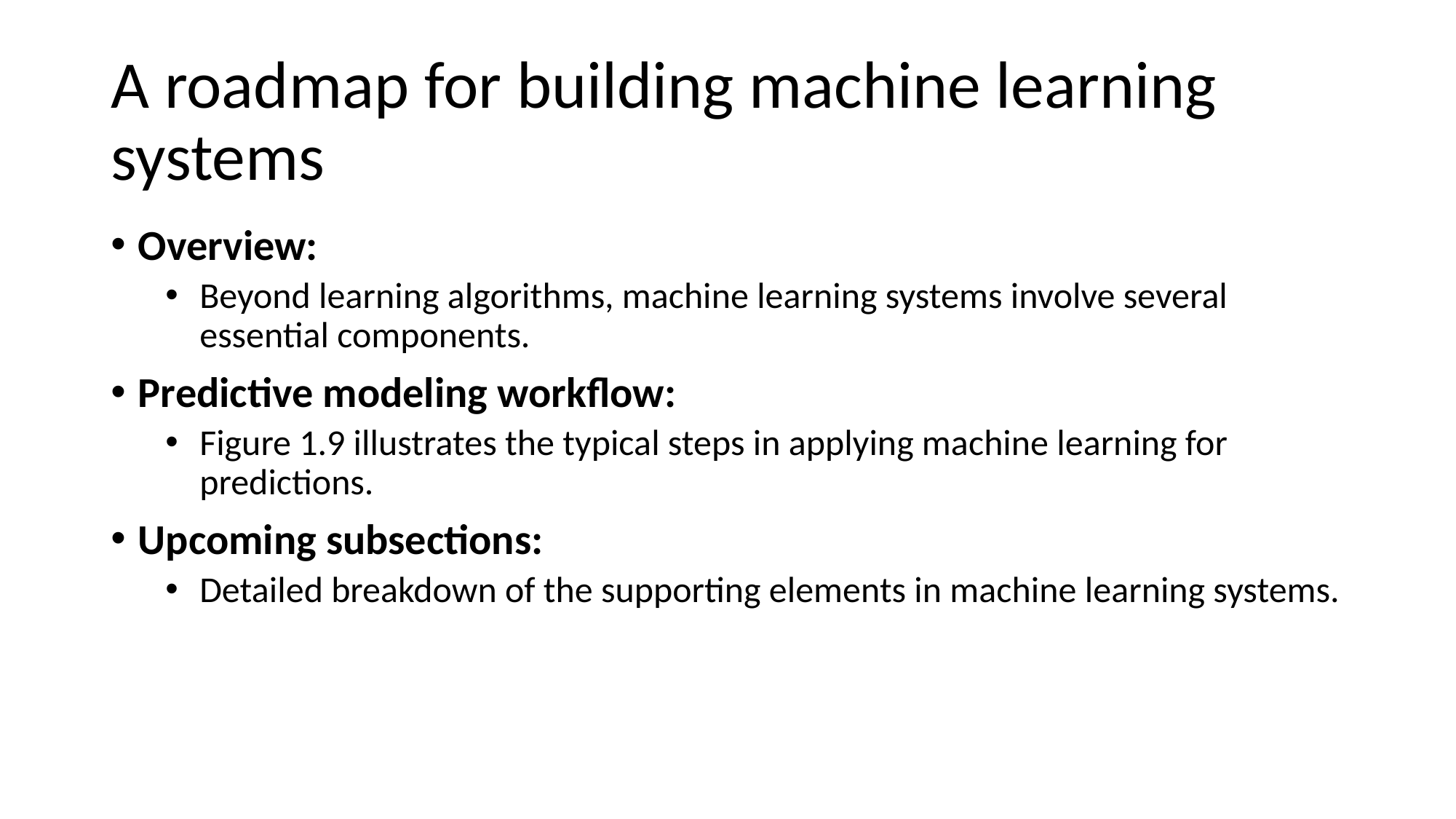

# A roadmap for building machine learning systems
Overview:
Beyond learning algorithms, machine learning systems involve several essential components.
Predictive modeling workflow:
Figure 1.9 illustrates the typical steps in applying machine learning for predictions.
Upcoming subsections:
Detailed breakdown of the supporting elements in machine learning systems.